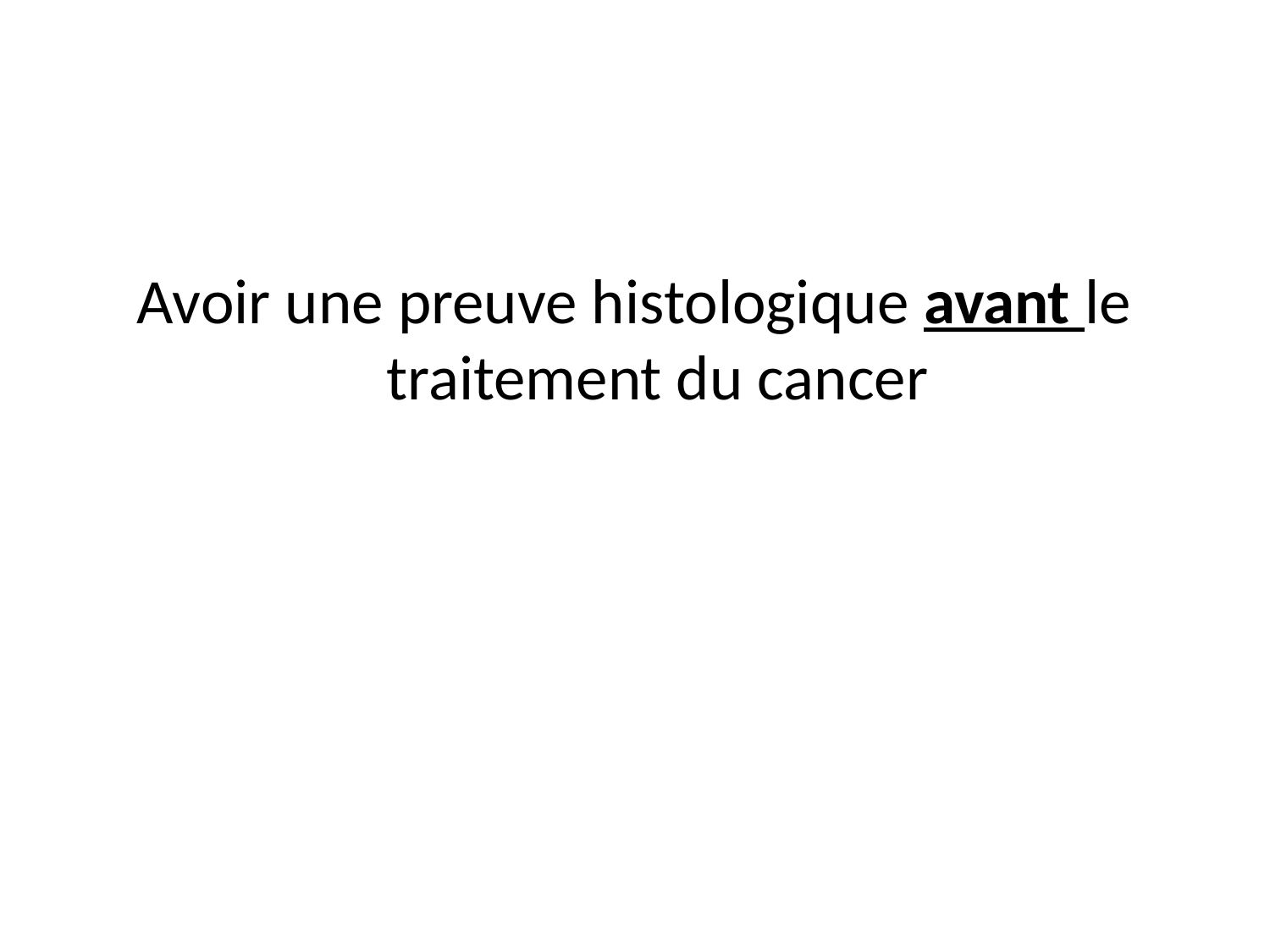

Avoir une preuve histologique avant le traitement du cancer